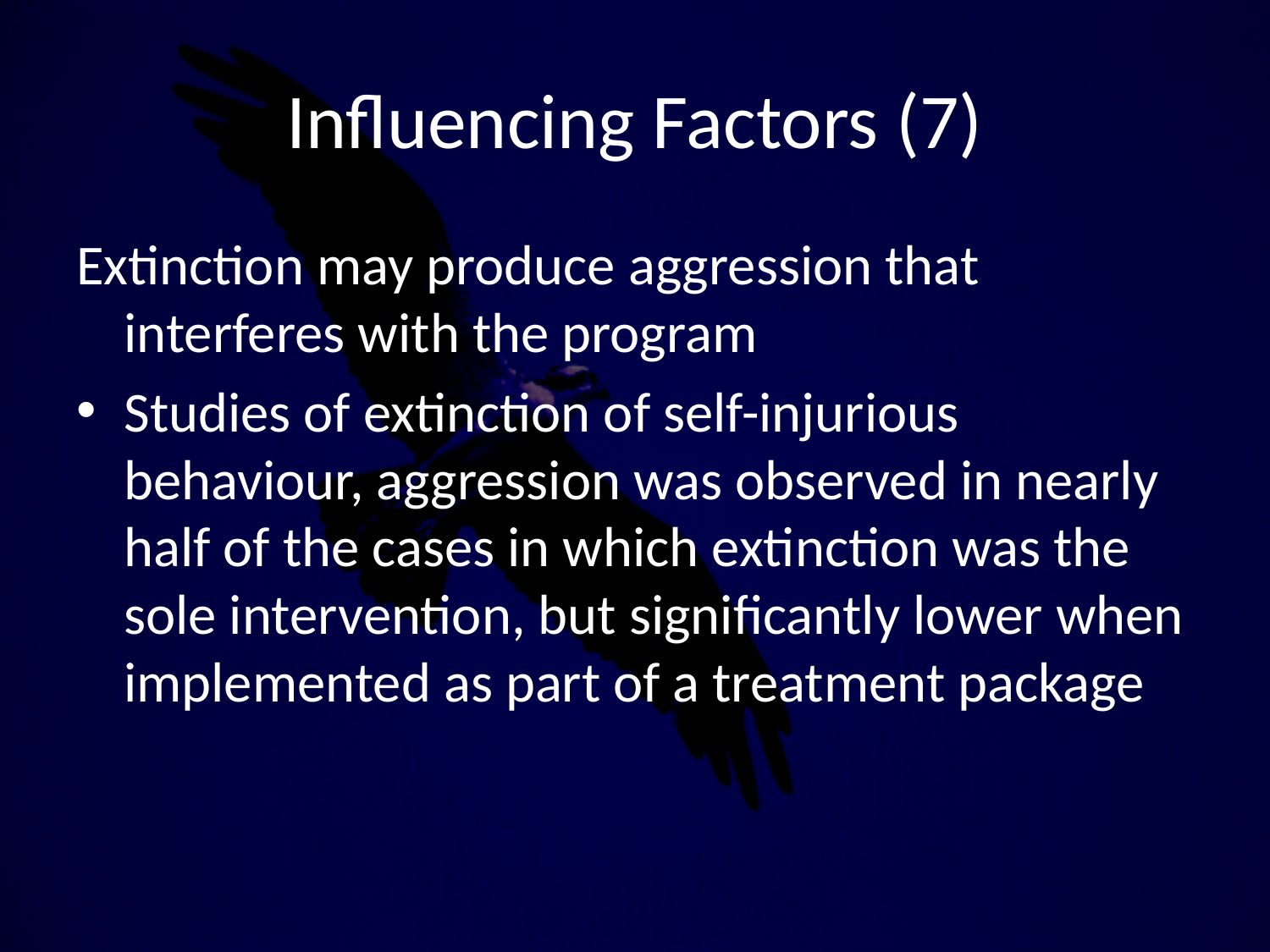

# Influencing Factors (7)
Extinction may produce aggression that interferes with the program
Studies of extinction of self-injurious behaviour, aggression was observed in nearly half of the cases in which extinction was the sole intervention, but significantly lower when implemented as part of a treatment package